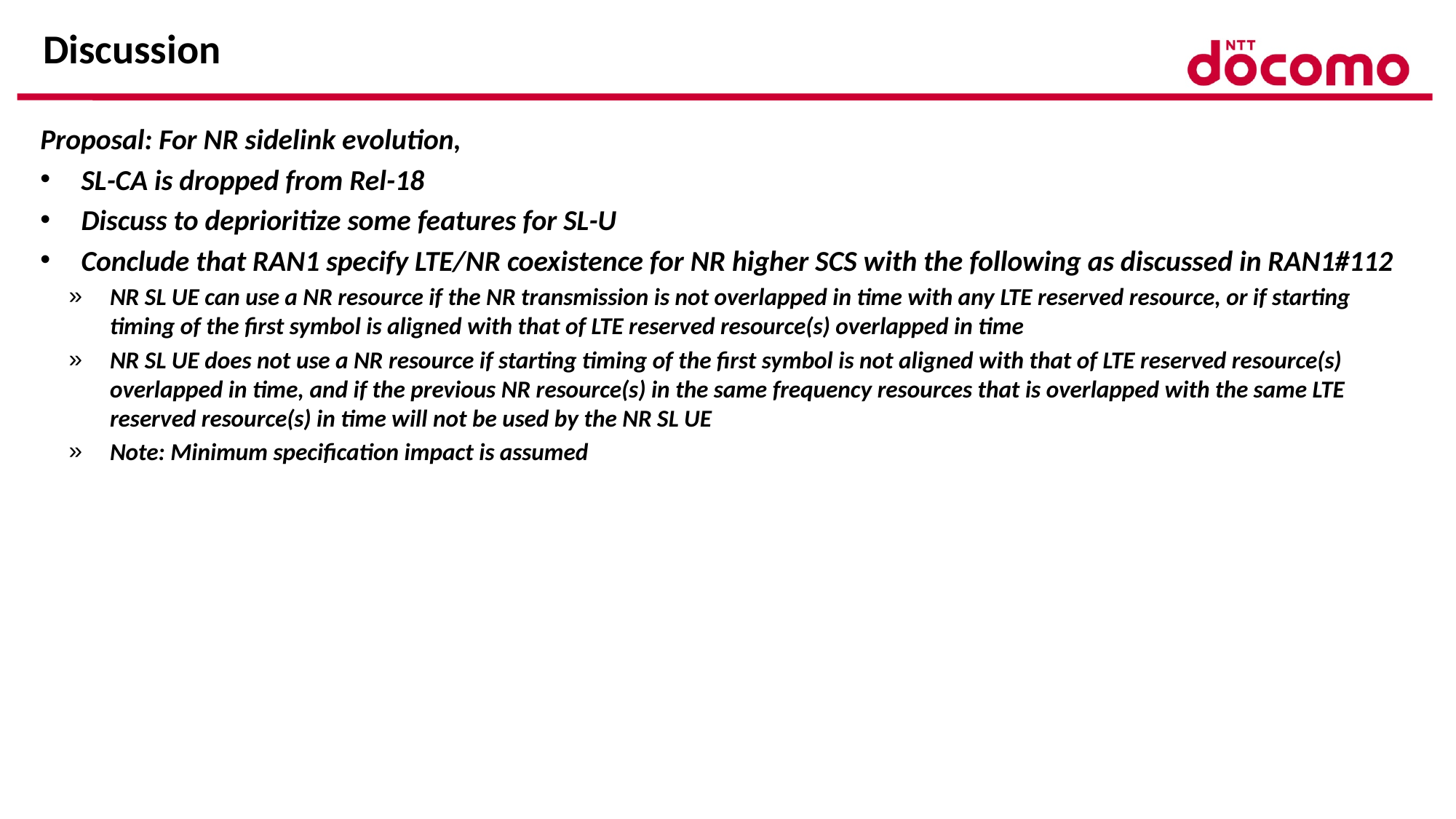

# Discussion
Proposal: For NR sidelink evolution,
SL-CA is dropped from Rel-18
Discuss to deprioritize some features for SL-U
Conclude that RAN1 specify LTE/NR coexistence for NR higher SCS with the following as discussed in RAN1#112
NR SL UE can use a NR resource if the NR transmission is not overlapped in time with any LTE reserved resource, or if starting timing of the first symbol is aligned with that of LTE reserved resource(s) overlapped in time
NR SL UE does not use a NR resource if starting timing of the first symbol is not aligned with that of LTE reserved resource(s) overlapped in time, and if the previous NR resource(s) in the same frequency resources that is overlapped with the same LTE reserved resource(s) in time will not be used by the NR SL UE
Note: Minimum specification impact is assumed